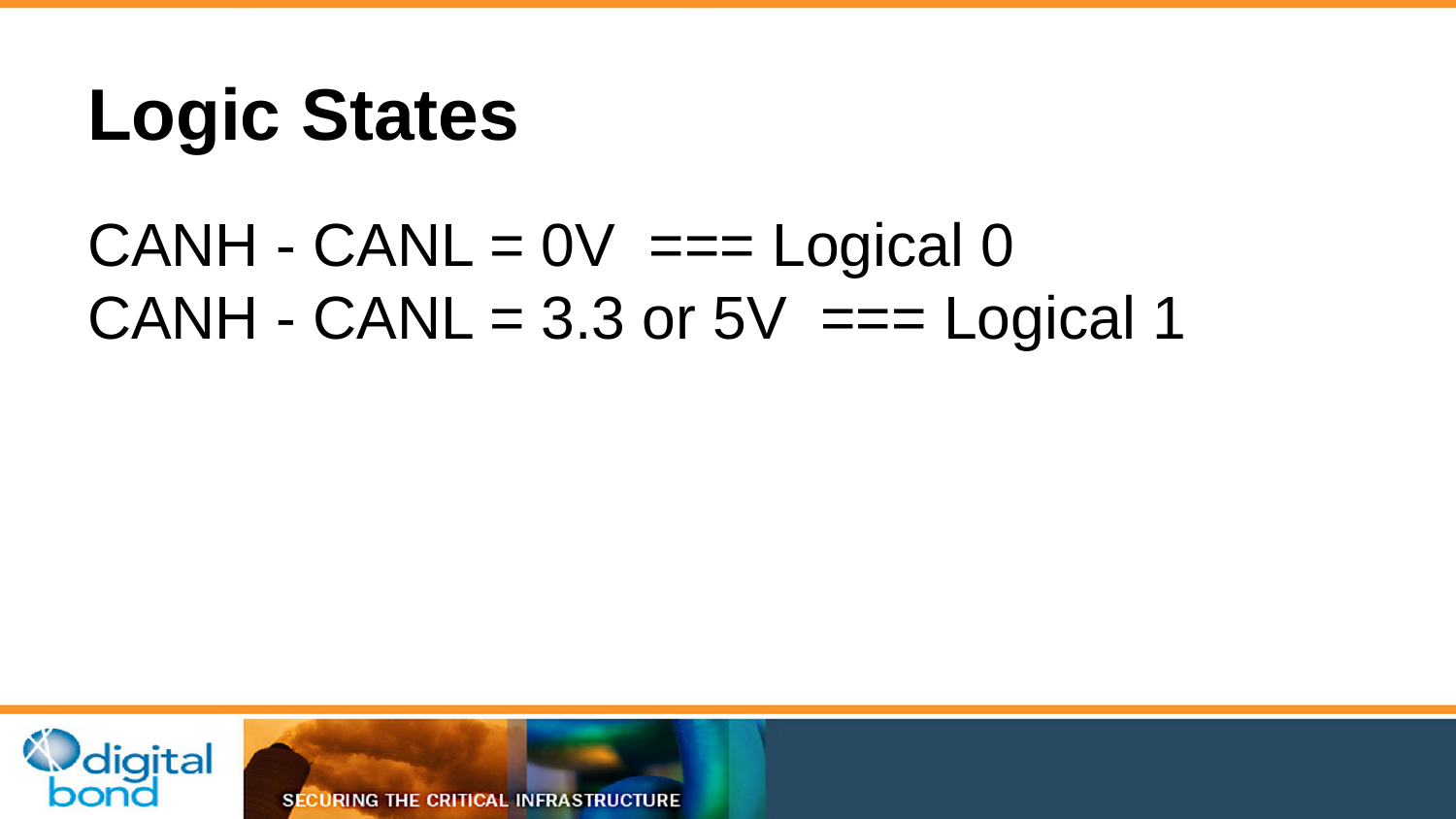

# Logic States
CANH - CANL = 0V  === Logical 0
CANH - CANL = 3.3 or 5V  === Logical 1